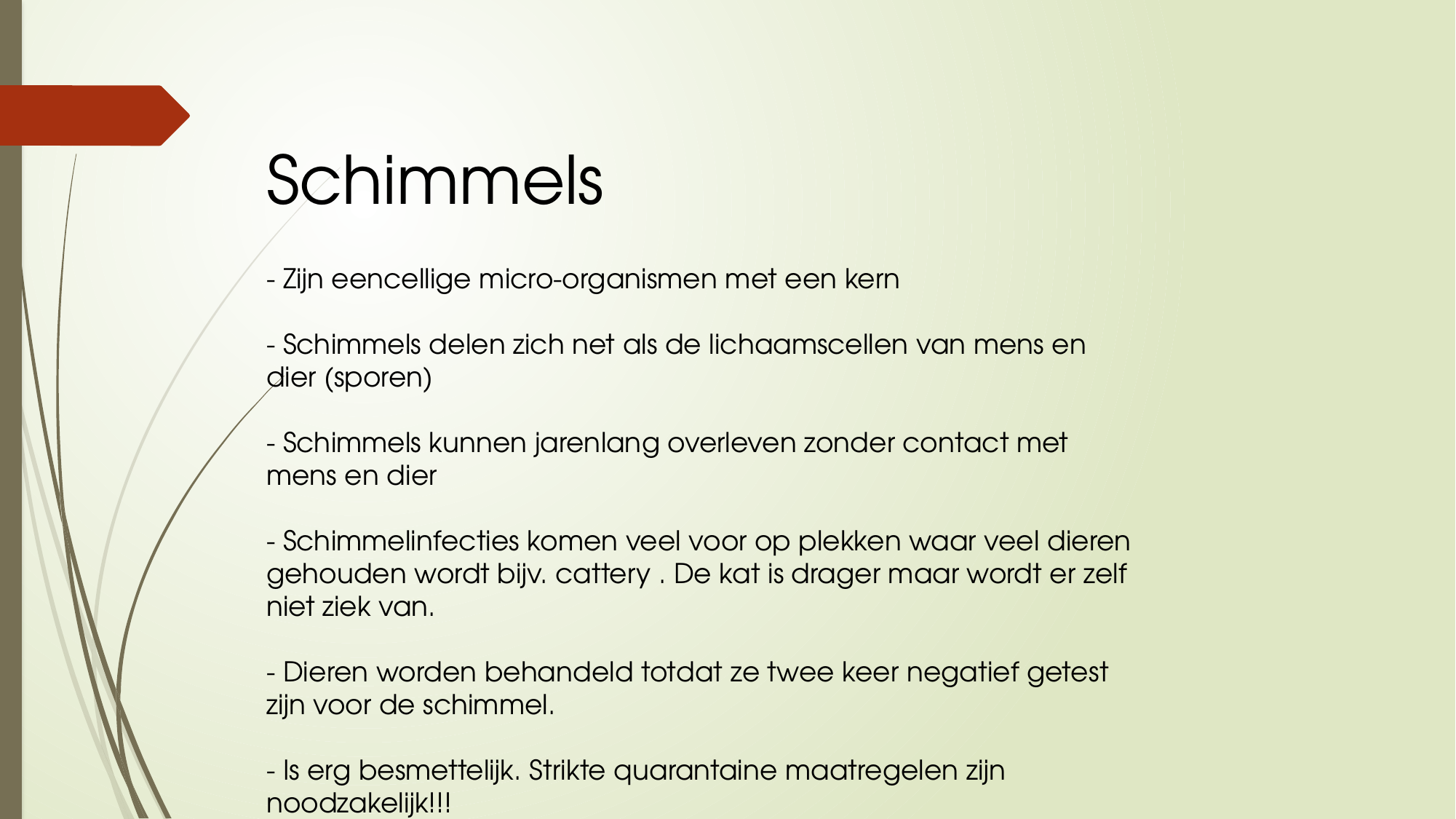

Schimmels
- Zijn eencellige micro-organismen met een kern

- Schimmels delen zich net als de lichaamscellen van mens en dier (sporen)

- Schimmels kunnen jarenlang overleven zonder contact met mens en dier

- Schimmelinfecties komen veel voor op plekken waar veel dieren gehouden wordt bijv. cattery . De kat is drager maar wordt er zelf niet ziek van.

- Dieren worden behandeld totdat ze twee keer negatief getest zijn voor de schimmel.

- Is erg besmettelijk. Strikte quarantaine maatregelen zijn noodzakelijk!!!